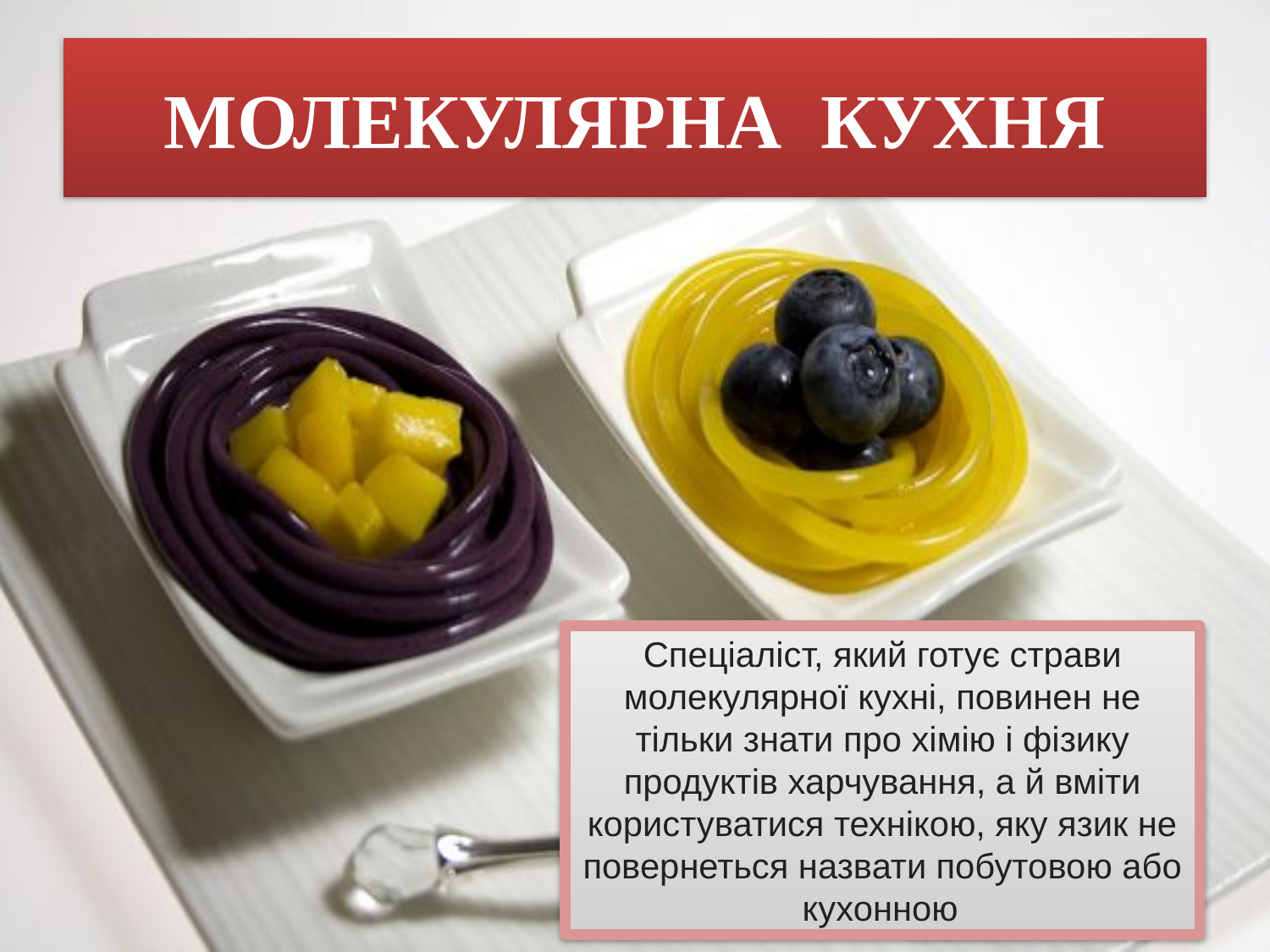

# МОЛЕКУЛЯРНА  КУХНЯ
Спеціаліст, який готує страви молекулярної кухні, повинен не тільки знати про хімію і фізику продуктів харчування, а й вміти користуватися технікою, яку язик не повернеться назвати побутовою або кухонною